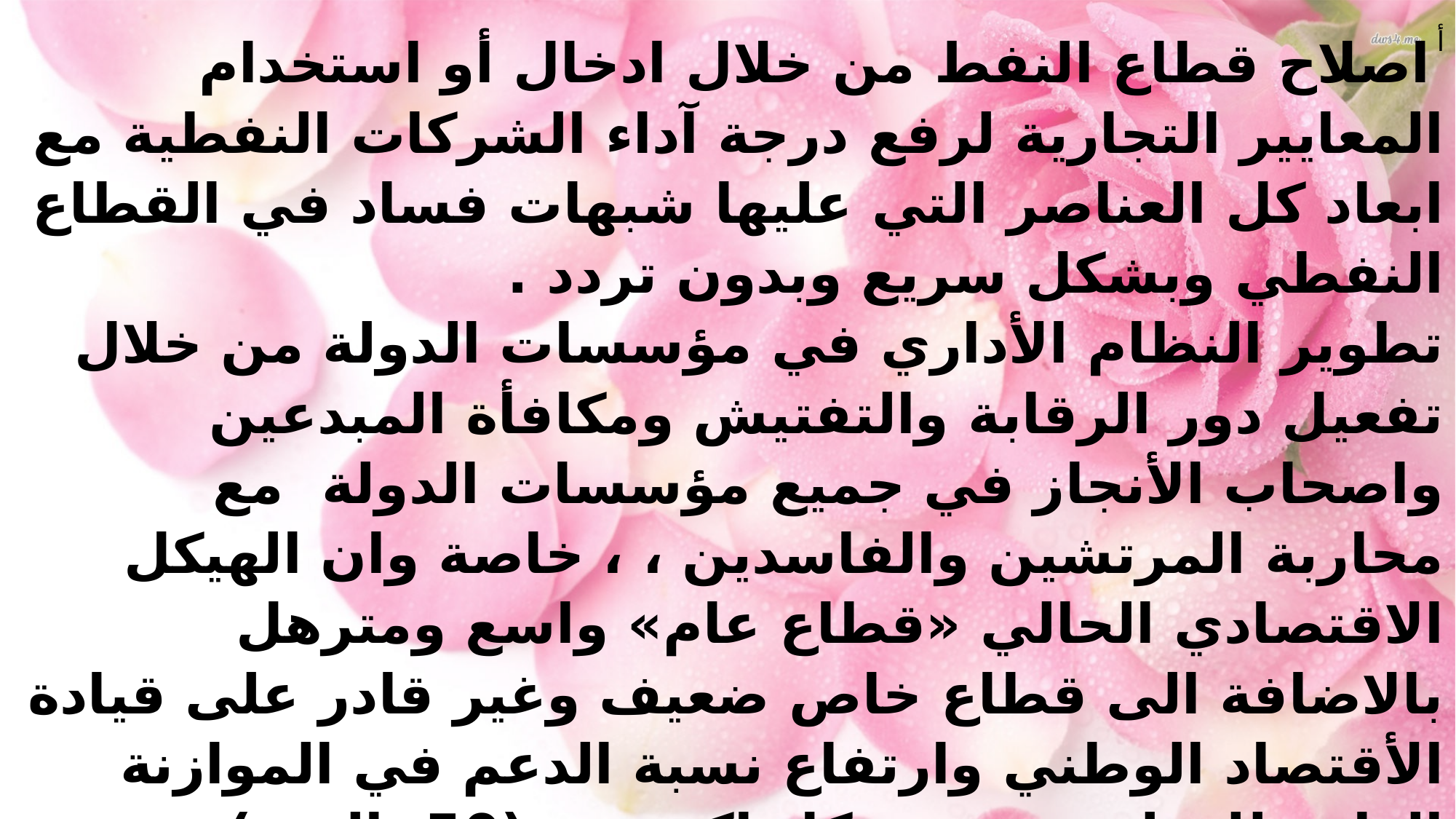

أ
اصلاح قطاع النفط من خلال ادخال أو استخدام المعايير التجارية لرفع درجة آداء الشركات النفطية مع ابعاد كل العناصر التي عليها شبهات فساد في القطاع النفطي وبشكل سريع وبدون تردد .
تطوير النظام الأداري في مؤسسات الدولة من خلال تفعيل دور الرقابة والتفتيش ومكافأة المبدعين واصحاب الأنجاز في جميع مؤسسات الدولة  مع محاربة المرتشين والفاسدين ، ، خاصة وان الهيكل الاقتصادي الحالي «قطاع عام» واسع ومترهل بالاضافة الى قطاع خاص ضعيف وغير قادر على قيادة الأقتصاد الوطني وارتفاع نسبة الدعم في الموازنة العامة للدولة بحيث تشكل اكثر من (50 بالمئة) من الأنفاق العام.